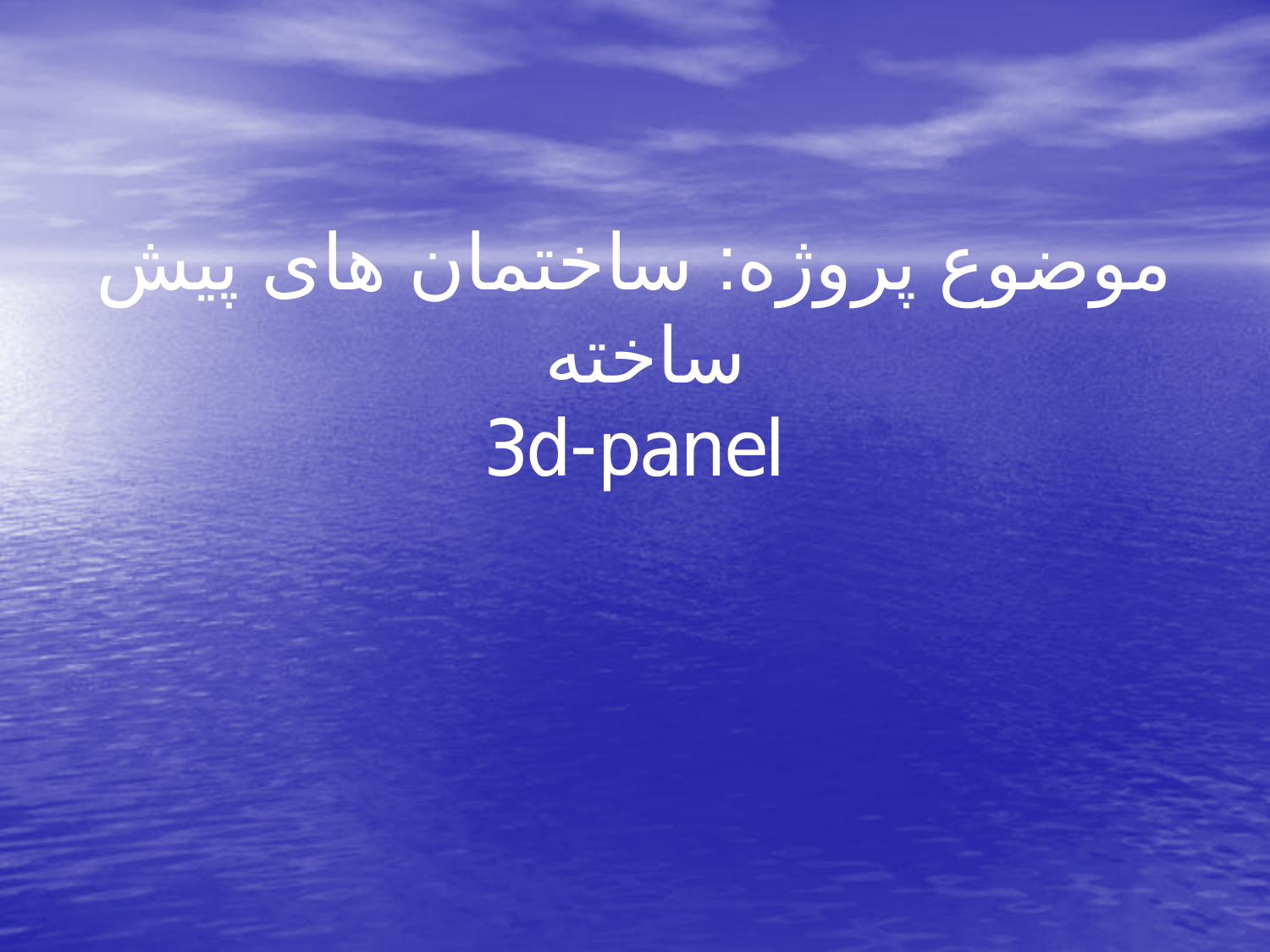

# موضوع پروژه: ساختمان های پیش ساخته 3d-panel